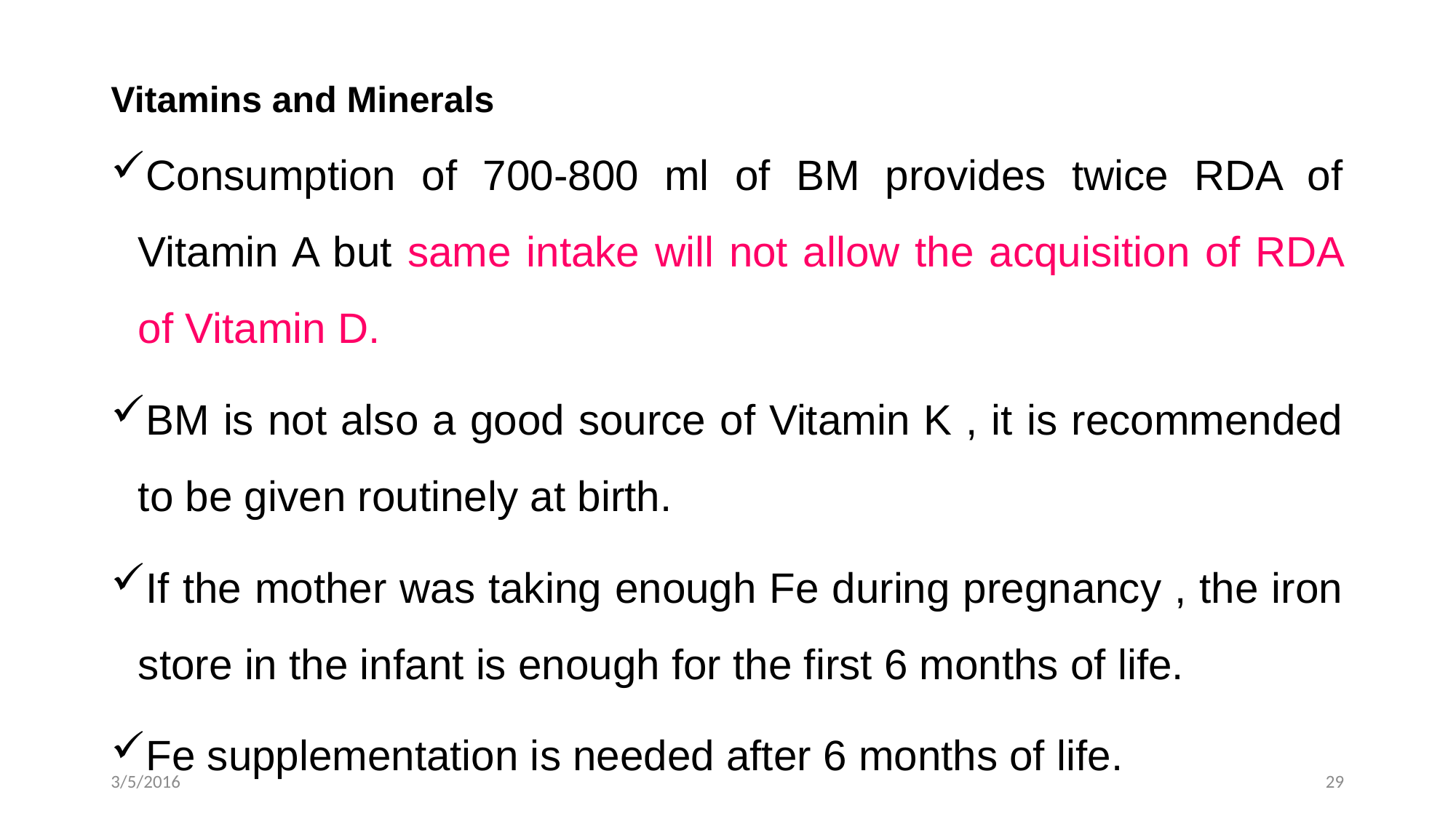

# Vitamins and Minerals
Consumption of 700-800 ml of BM provides twice RDA of Vitamin A but same intake will not allow the acquisition of RDA of Vitamin D.
BM is not also a good source of Vitamin K , it is recommended to be given routinely at birth.
If the mother was taking enough Fe during pregnancy , the iron store in the infant is enough for the first 6 months of life.
Fe supplementation is needed after 6 months of life.
3/5/2016
29